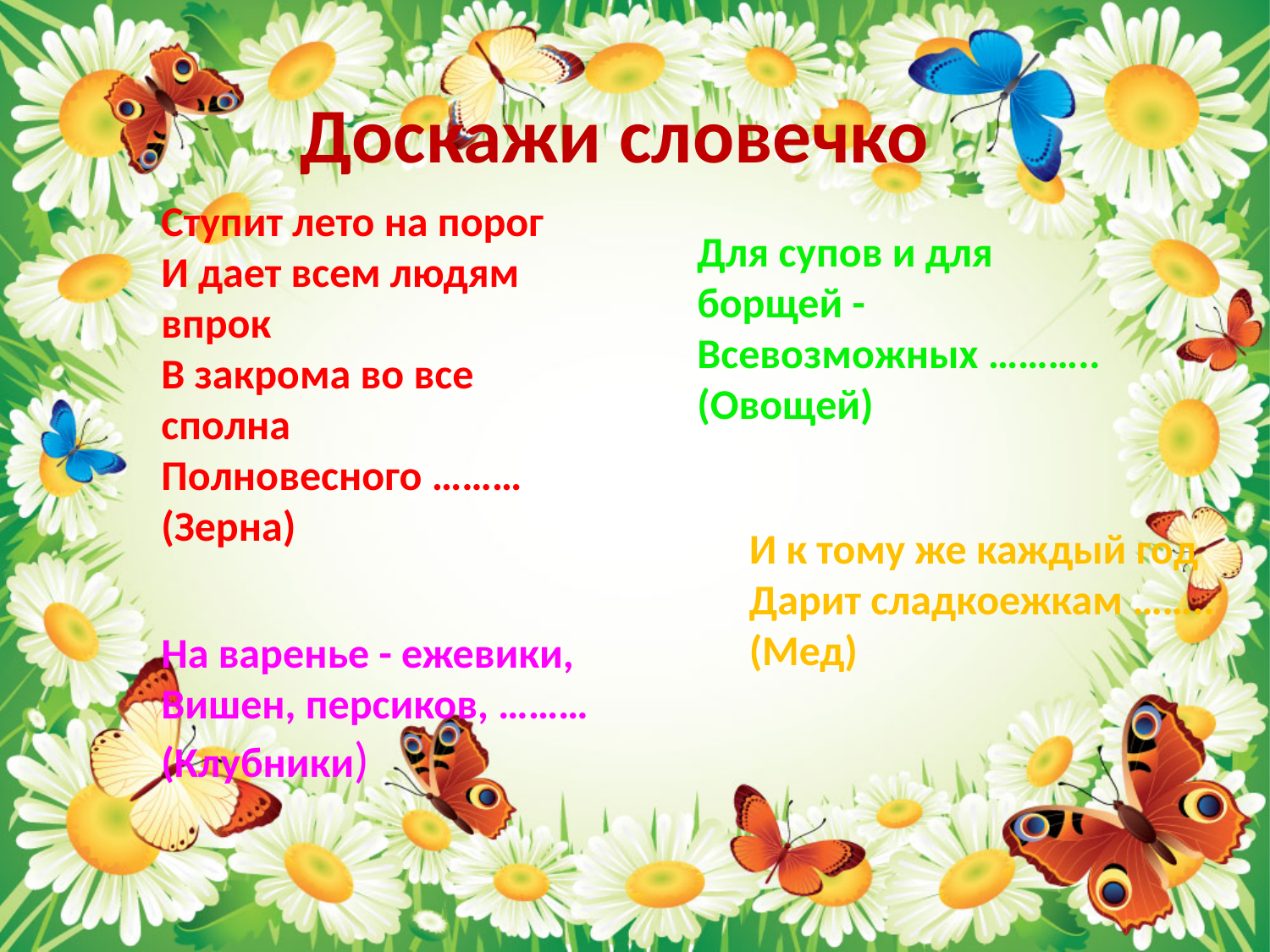

Доскажи словечко
Ступит лето на порог
И дает всем людям впрок
В закрома во все сполна
Полновесного ………
(Зерна)

На варенье - ежевики,
Вишен, персиков, ………
(Клубники)

Для супов и для борщей -
Всевозможных ………..
(Овощей)

И к тому же каждый год
Дарит сладкоежкам ……..
(Мед)